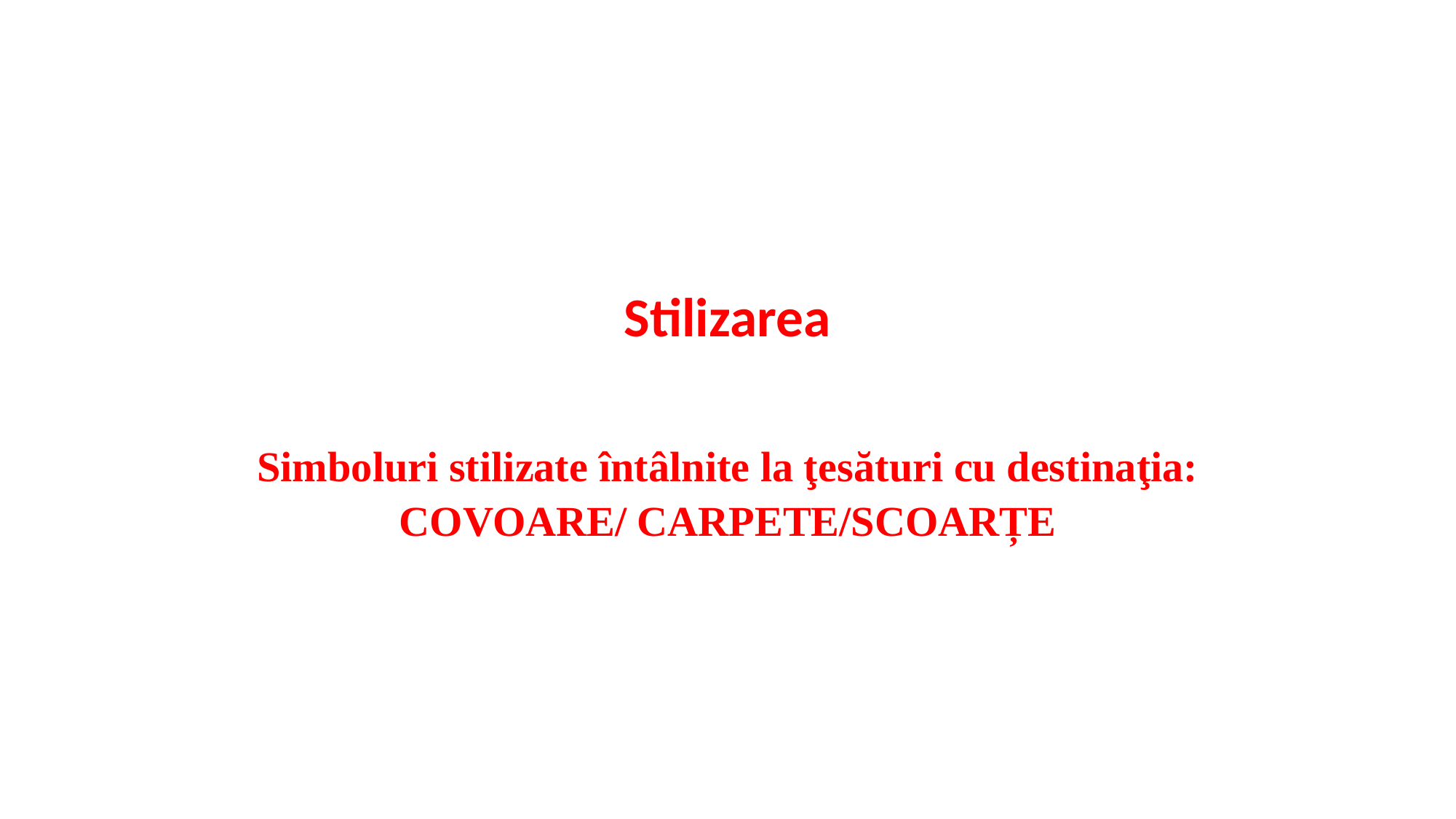

# Stilizarea
Simboluri stilizate întâlnite la ţesături cu destinaţia: COVOARE/ CARPETE/SCOARȚE